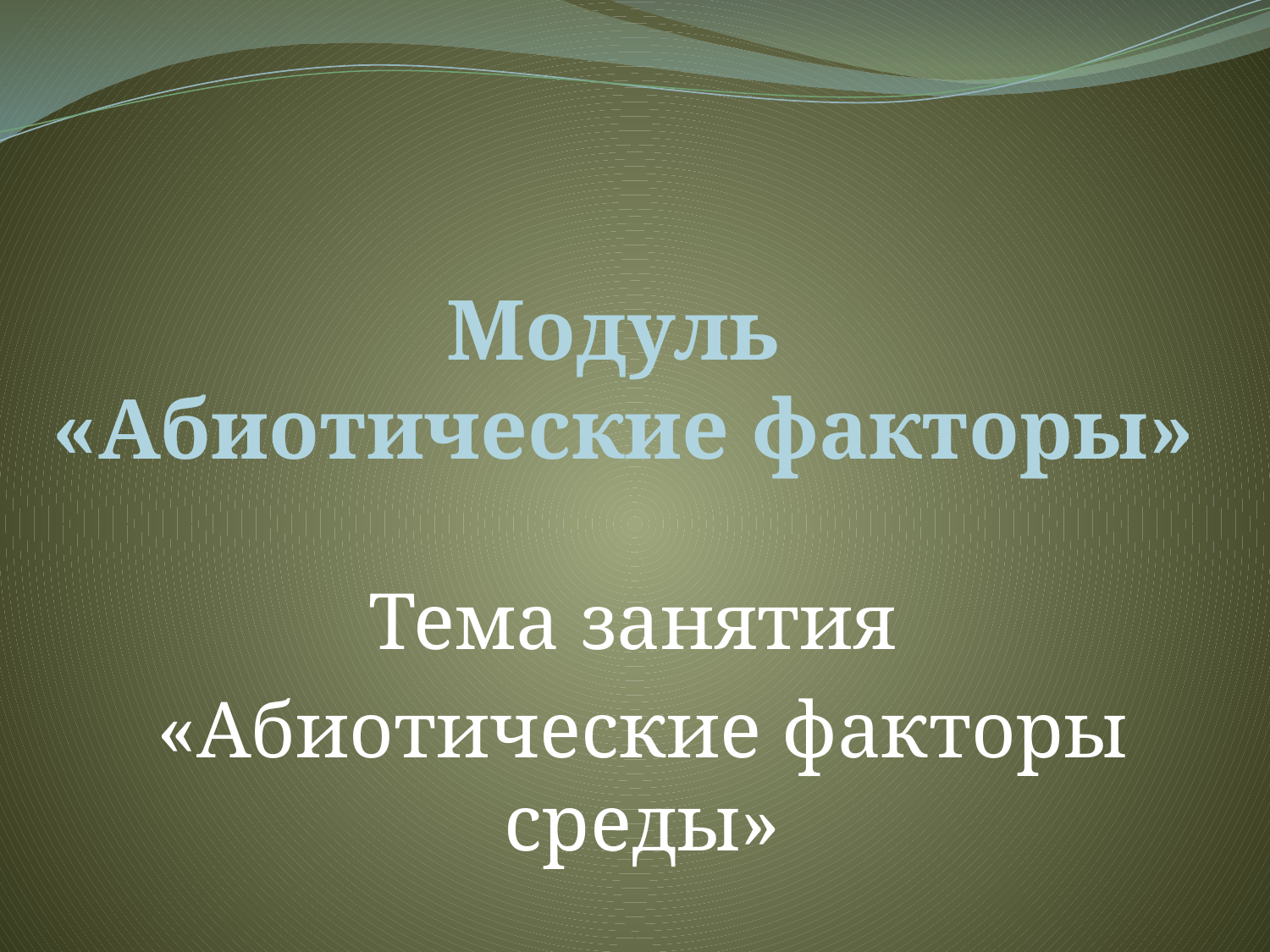

# Модуль «Абиотические факторы»
Тема занятия
«Абиотические факторы среды»